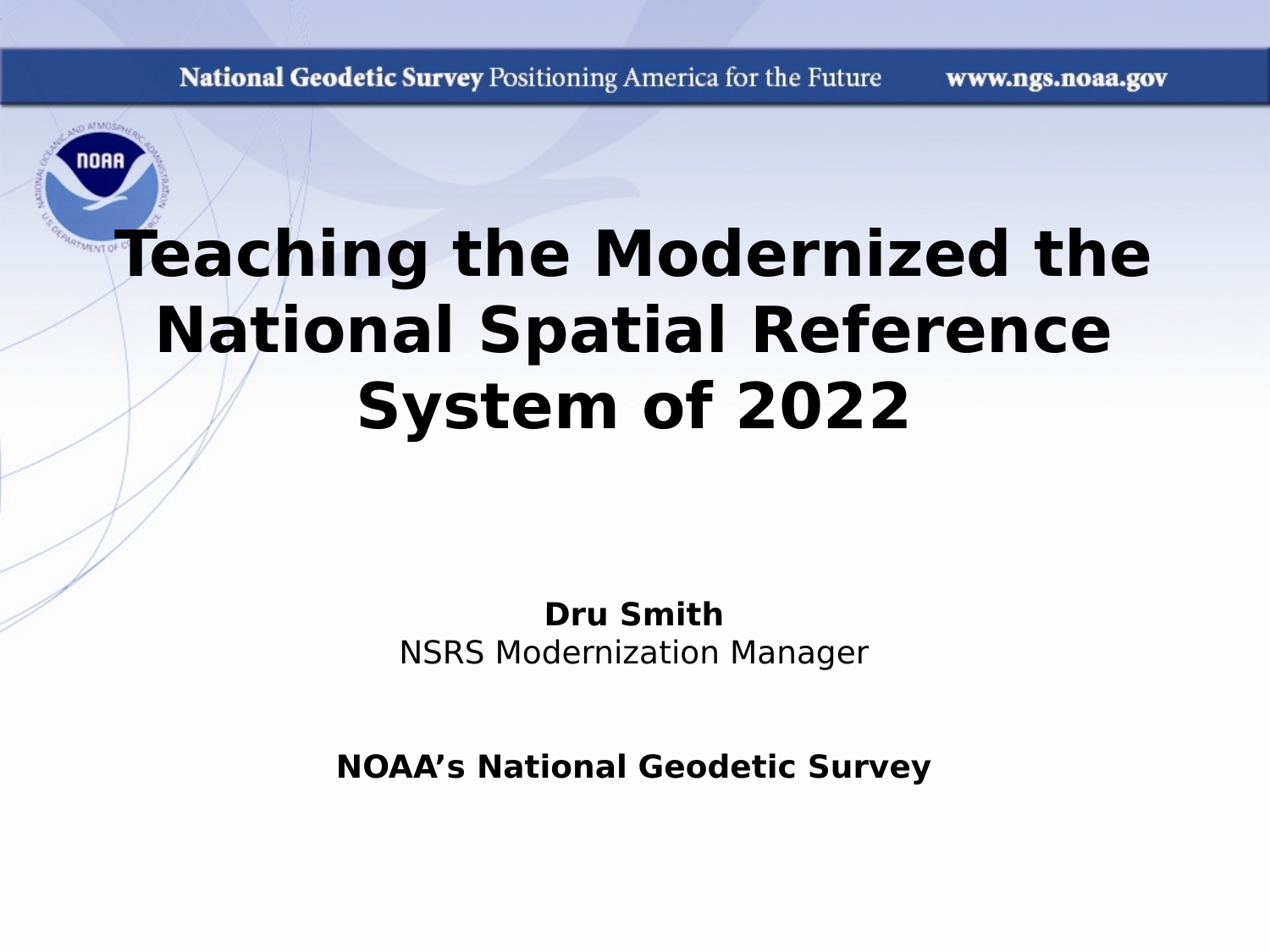

Teaching the Modernized the National Spatial Reference System of 2022

Dru Smith
NSRS Modernization Manager

NOAA’s National Geodetic Survey